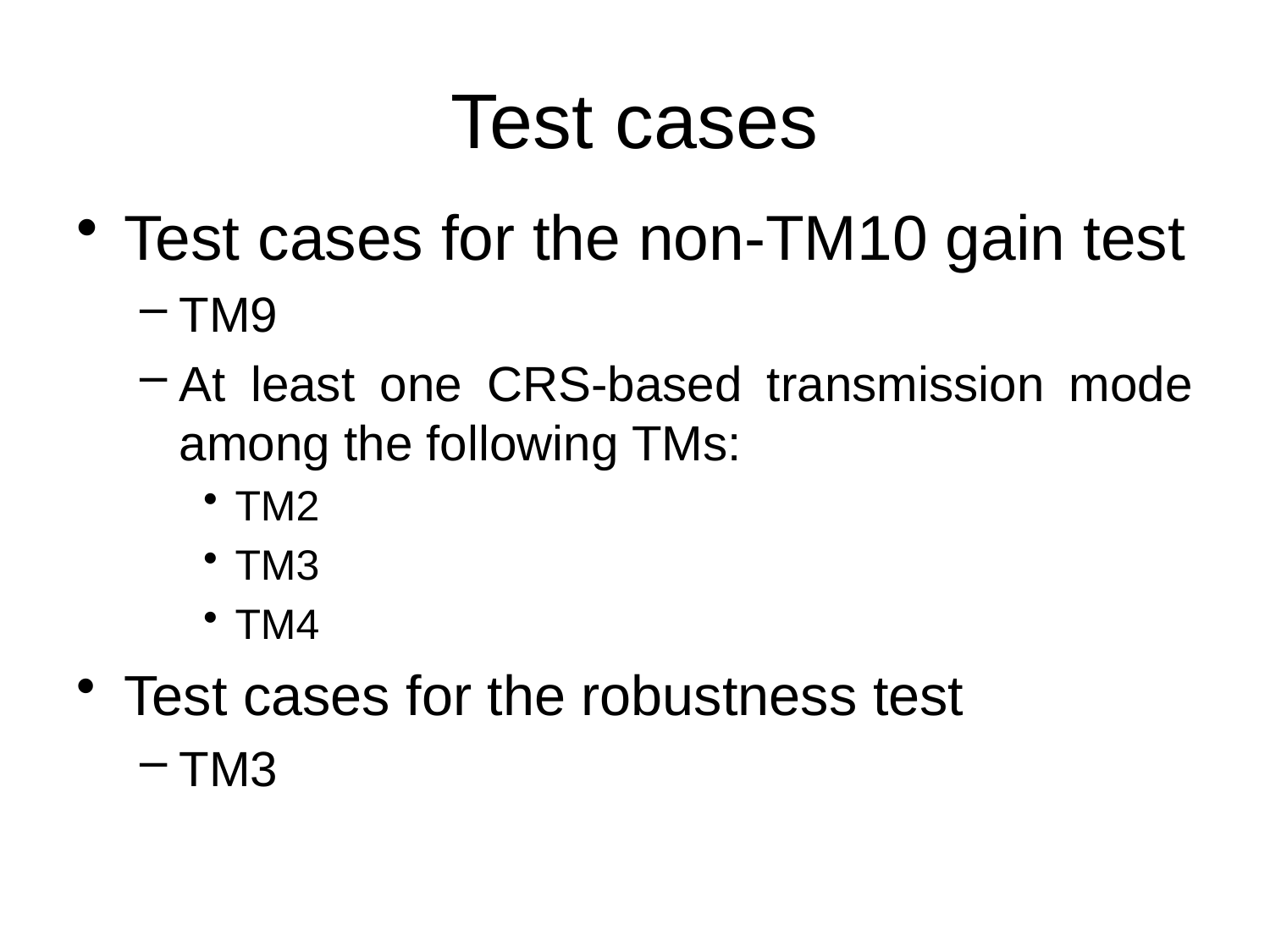

# Test cases
Test cases for the non-TM10 gain test
TM9
At least one CRS-based transmission mode among the following TMs:
TM2
TM3
TM4
Test cases for the robustness test
TM3